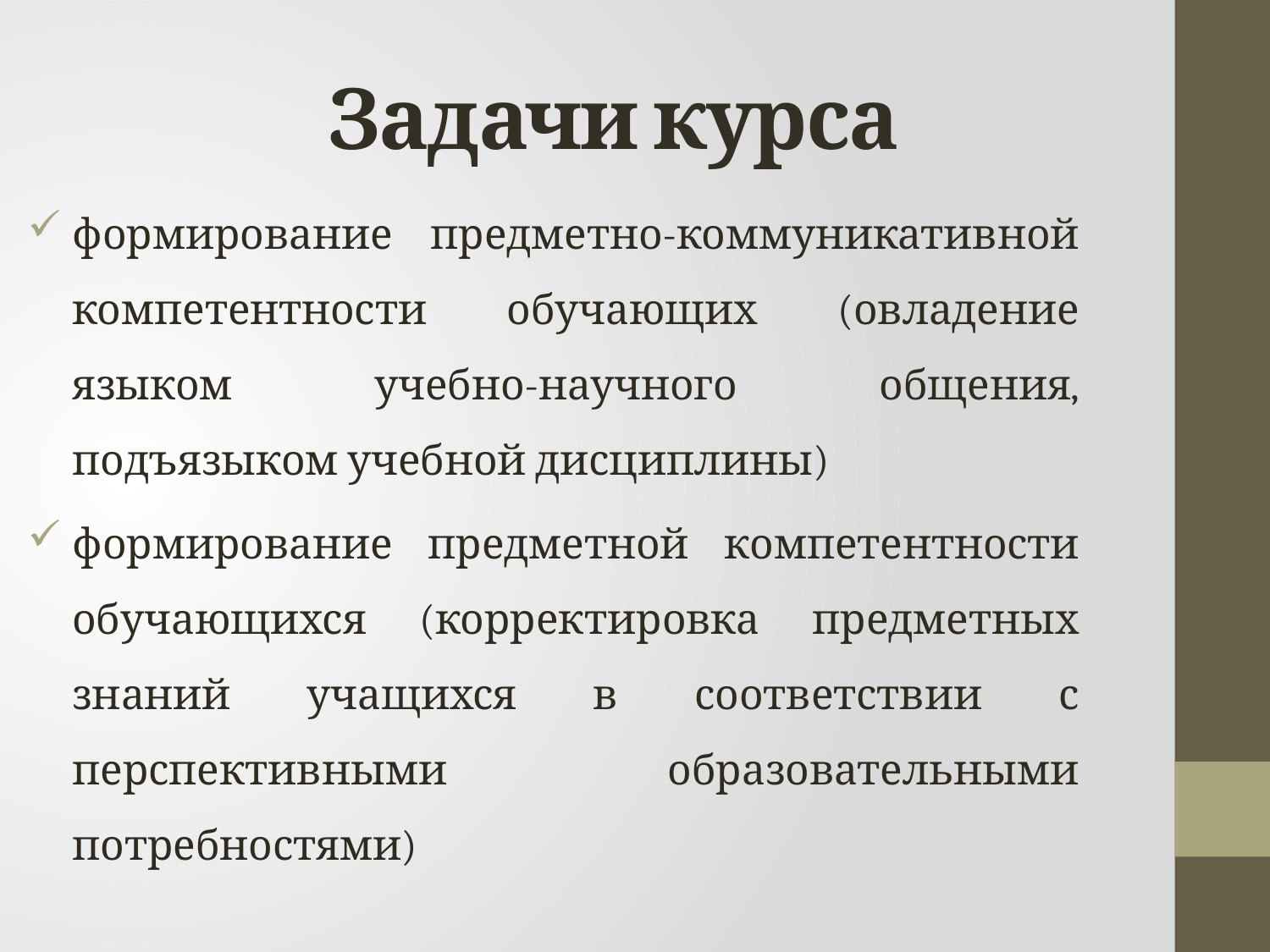

# Задачи курса
формирование предметно-коммуникативной компетентности обучающих (овладение языком учебно-научного общения, подъязыком учебной дисциплины)
формирование предметной компетентности обучающихся (корректировка предметных знаний учащихся в соответствии с перспективными образовательными потребностями)